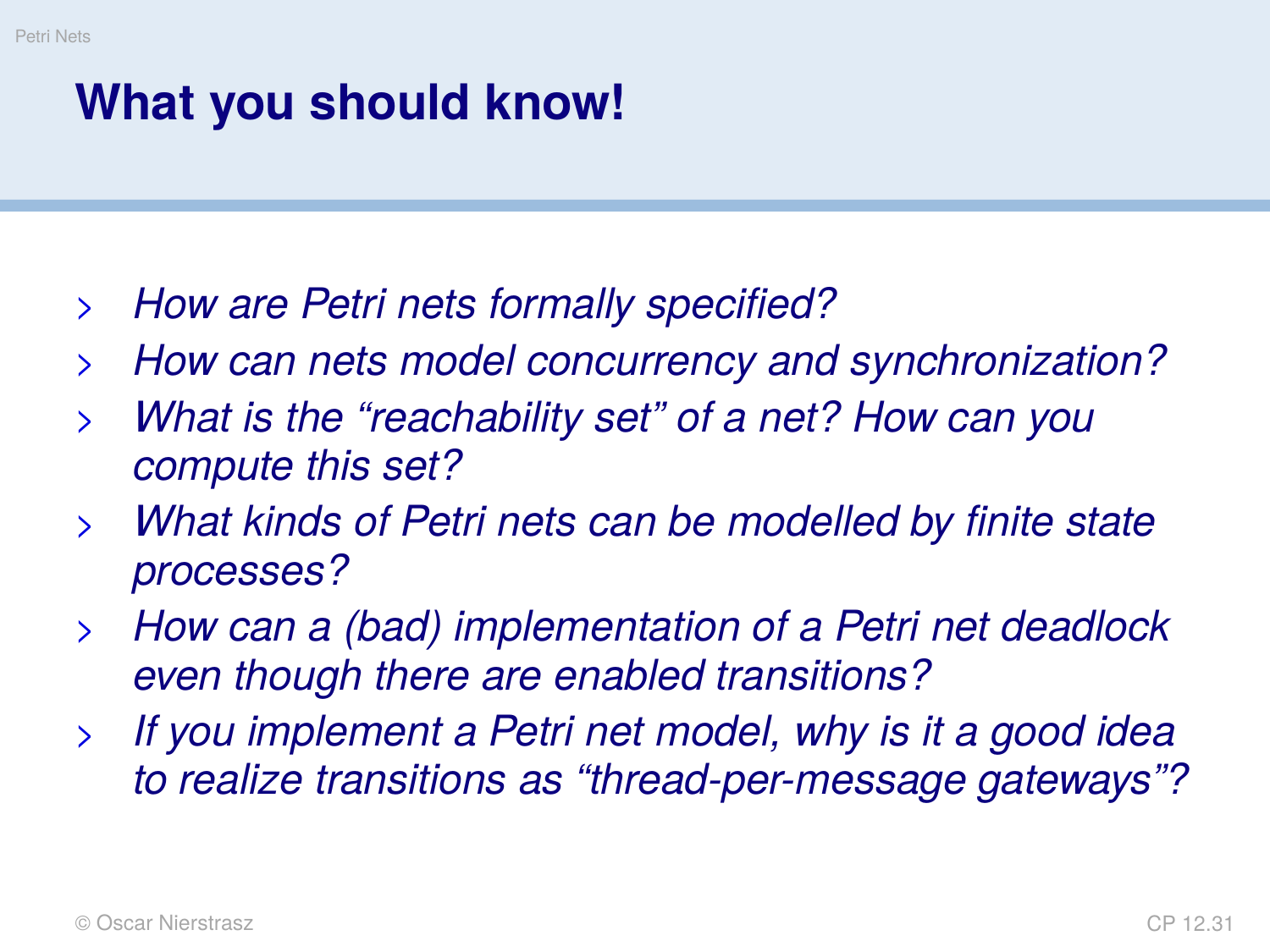

Petri Nets
# What you should know!
How are Petri nets formally specified?
How can nets model concurrency and synchronization?
What is the “reachability set” of a net? How can you compute this set?
What kinds of Petri nets can be modelled by finite state processes?
How can a (bad) implementation of a Petri net deadlock even though there are enabled transitions?
If you implement a Petri net model, why is it a good idea to realize transitions as “thread-per-message gateways”?
© Oscar Nierstrasz
CP 12.31